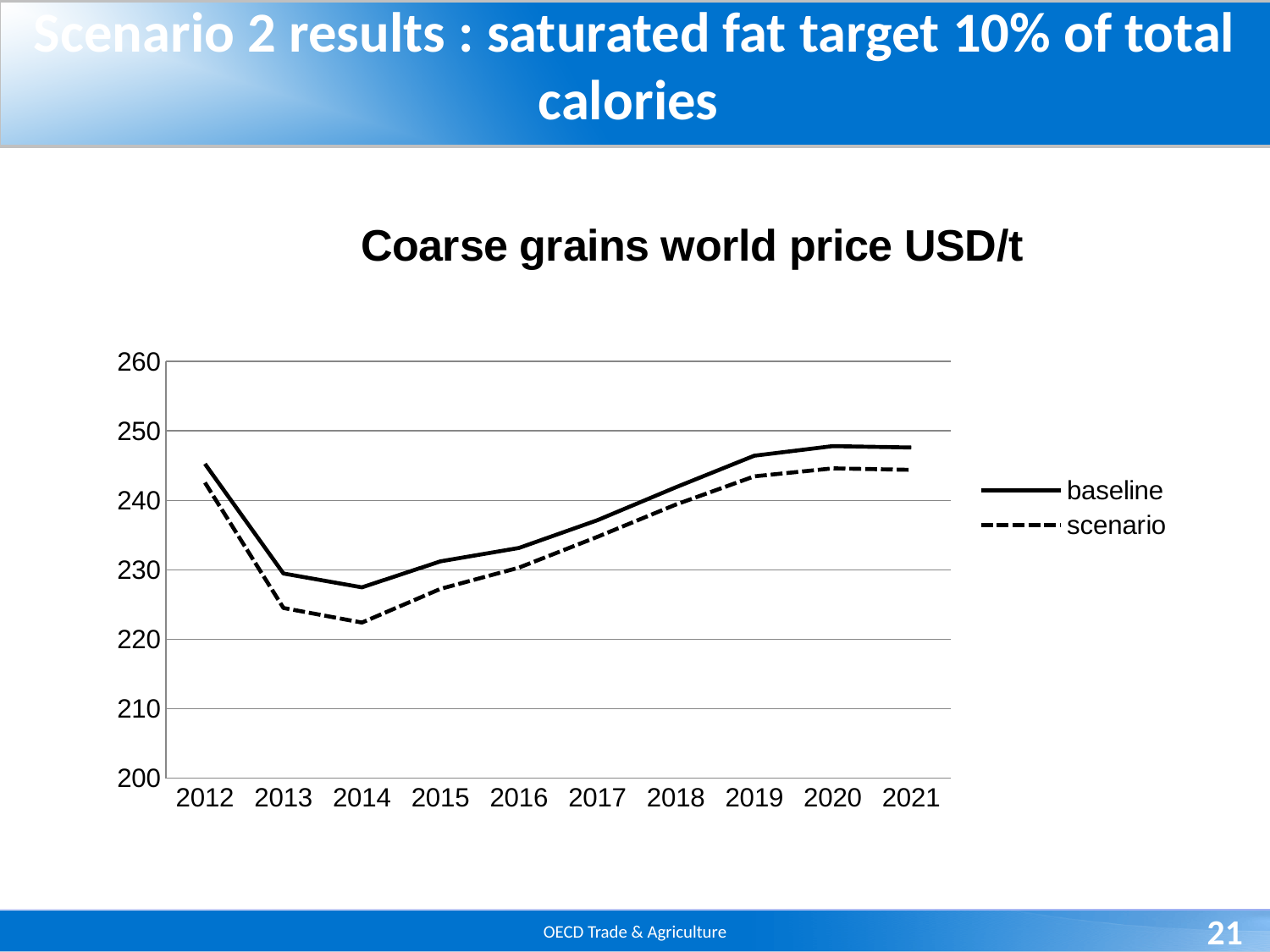

# Scenario 2 results : saturated fat target 10% of total calories

### Chart: Coarse grains world price USD/t

| Category | baseline | scenario |
|---|---|---|
| 2012 | 245.25319904856798 | 242.555429131763 |
| 2013 | 229.46495856664194 | 224.50242224763707 |
| 2014 | 227.47017649267005 | 222.39732555290107 |
| 2015 | 231.215489395266 | 227.24834984537804 |
| 2016 | 233.139160535594 | 230.30869471304598 |
| 2017 | 237.13448149317693 | 234.736036489758 |
| 2018 | 241.8828954500901 | 239.3908974076011 |
| 2019 | 246.42453337752306 | 243.45505229836394 |
| 2020 | 247.81193975519105 | 244.60973756402095 |
| 2021 | 247.607340645345 | 244.38921130058907 |